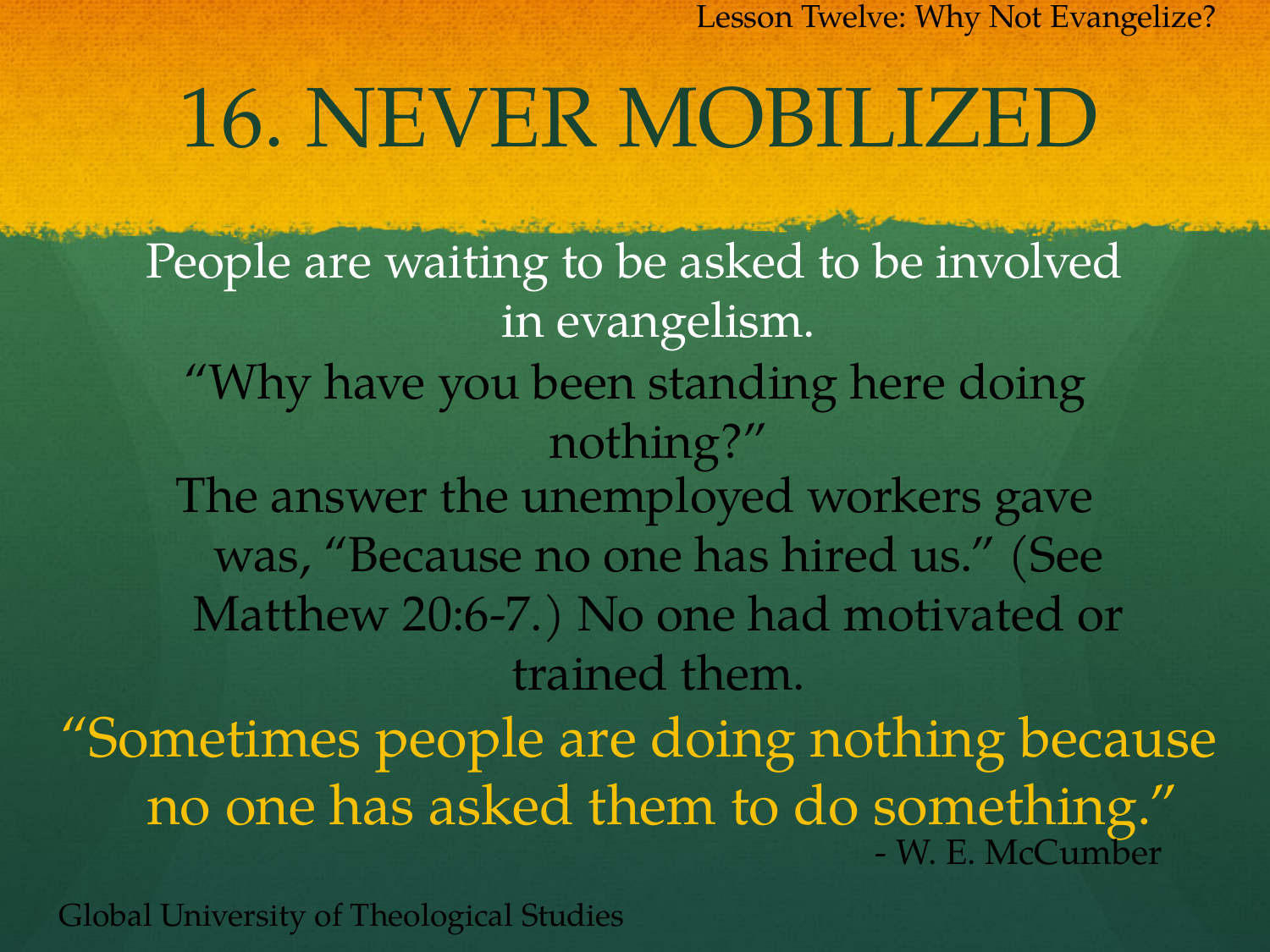

Lesson Twelve: Why Not Evangelize?

# 16. Never Mobilized
People are waiting to be asked to be involved in evangelism.
“Why have you been standing here doing nothing?”
The answer the unemployed workers gave was, “Because no one has hired us.” (See Matthew 20:6-7.) No one had motivated or trained them.
“Sometimes people are doing nothing because no one has asked them to do something.”
- W. E. McCumber
Global University of Theological Studies